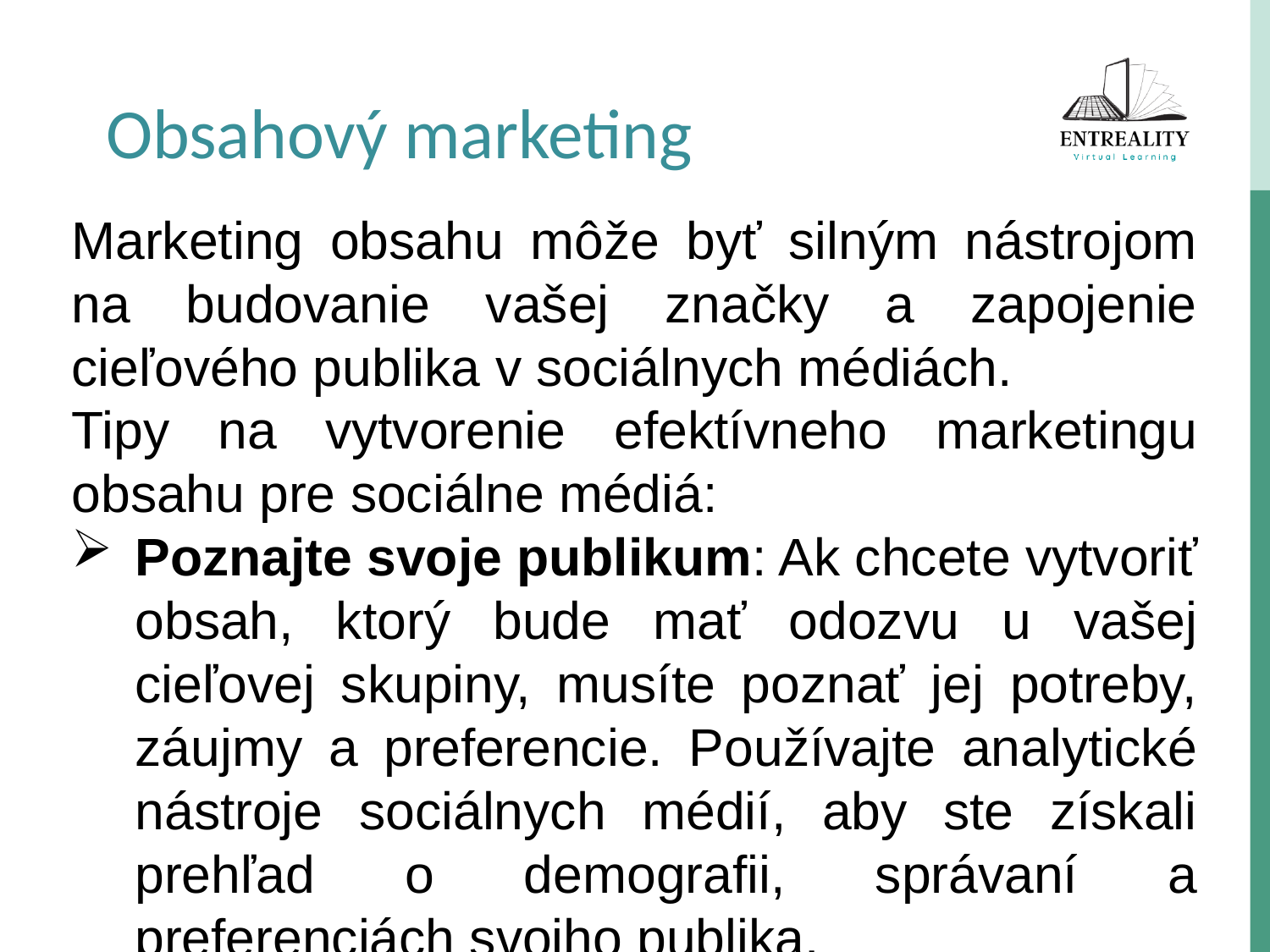

Obsahový marketing

Marketing obsahu môže byť silným nástrojom na budovanie vašej značky a zapojenie cieľového publika v sociálnych médiách.
Tipy na vytvorenie efektívneho marketingu obsahu pre sociálne médiá:
Poznajte svoje publikum: Ak chcete vytvoriť obsah, ktorý bude mať odozvu u vašej cieľovej skupiny, musíte poznať jej potreby, záujmy a preferencie. Používajte analytické nástroje sociálnych médií, aby ste získali prehľad o demografii, správaní a preferenciách svojho publika.